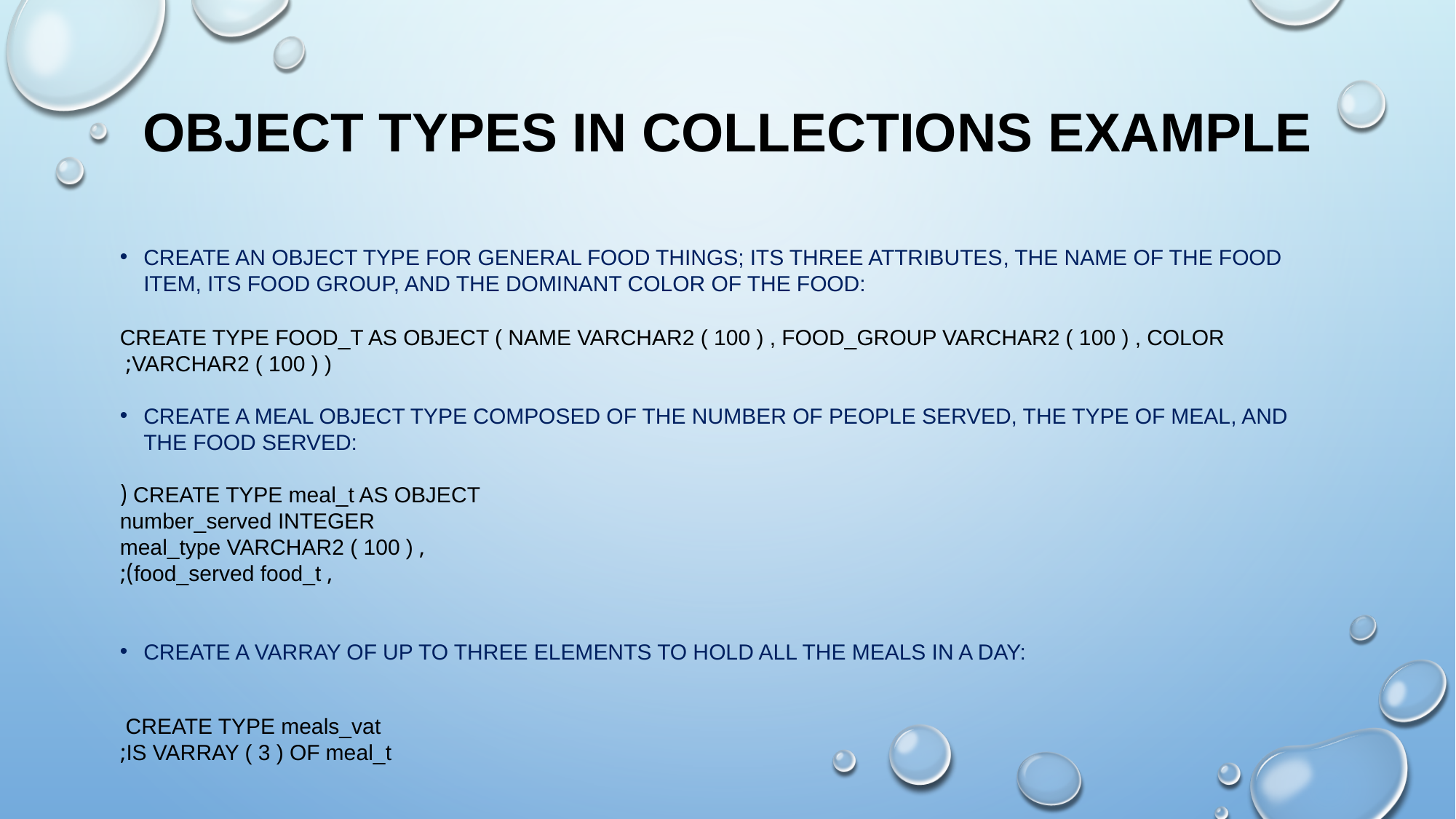

# Object Types in Collections Example

create an object type for general food things; its three attributes, the name of the food item, its food group, and the dominant color of the food:

CREATE TYPE food_t AS OBJECT ( name VARCHAR2 ( 100 ) , food_group VARCHAR2 ( 100 ) , color VARCHAR2 ( 100 ) );

create a meal object type composed of the number of people served, the type of meal, and the food served:

CREATE TYPE meal_t AS OBJECT (
   number_served INTEGER
 , meal_type VARCHAR2 ( 100 )
 , food_served food_t);

create a varray of up to three elements to hold all the meals in a day:

CREATE TYPE meals_vat
IS VARRAY ( 3 ) OF meal_t;